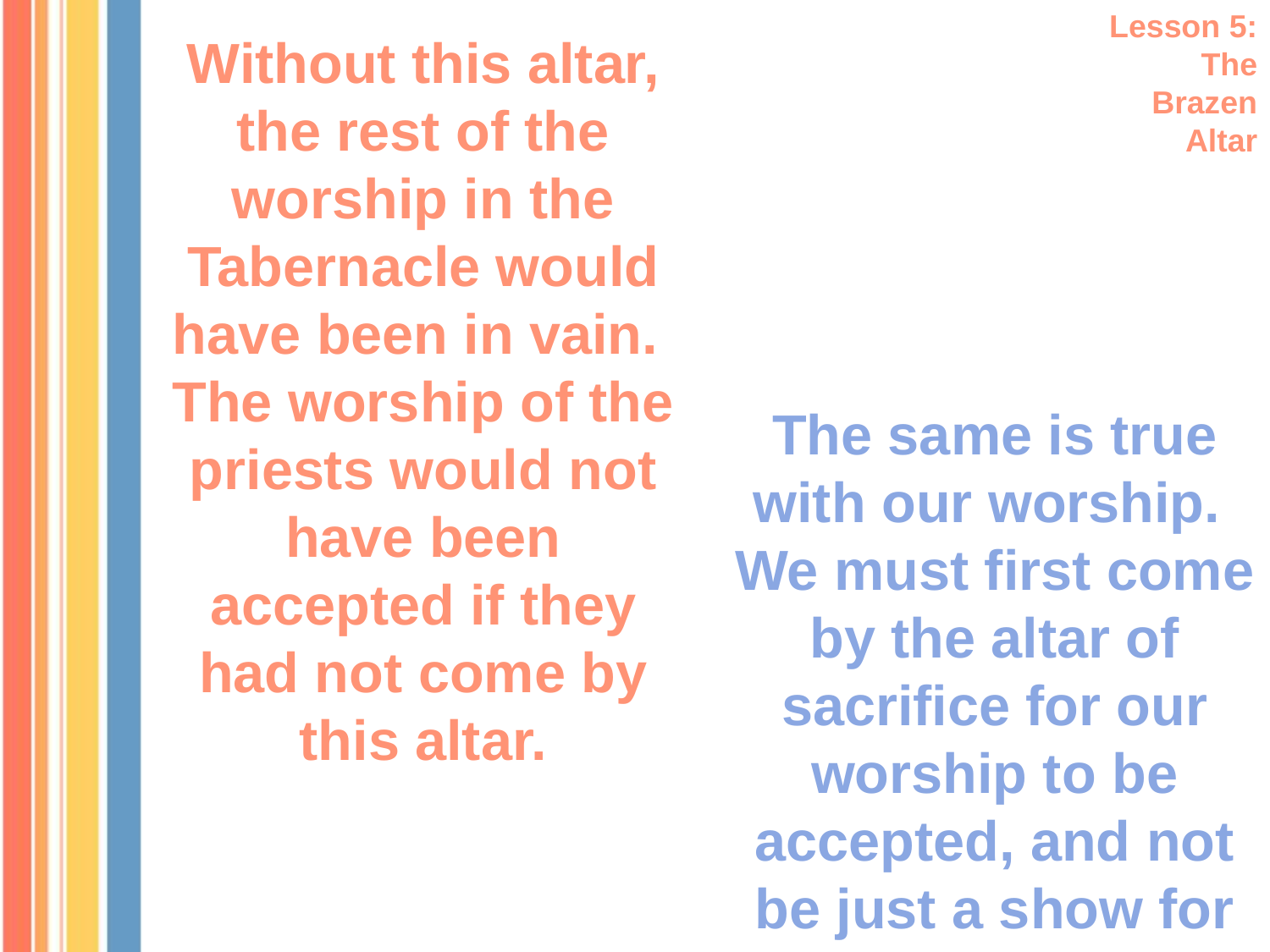

Lesson 5: The Brazen Altar
Without this altar, the rest of the worship in the Tabernacle would have been in vain.  The worship of the priests would not have been accepted if they had not come by this altar.
The same is true with our worship.  We must first come by the altar of sacrifice for our worship to be accepted, and not be just a show for other men.